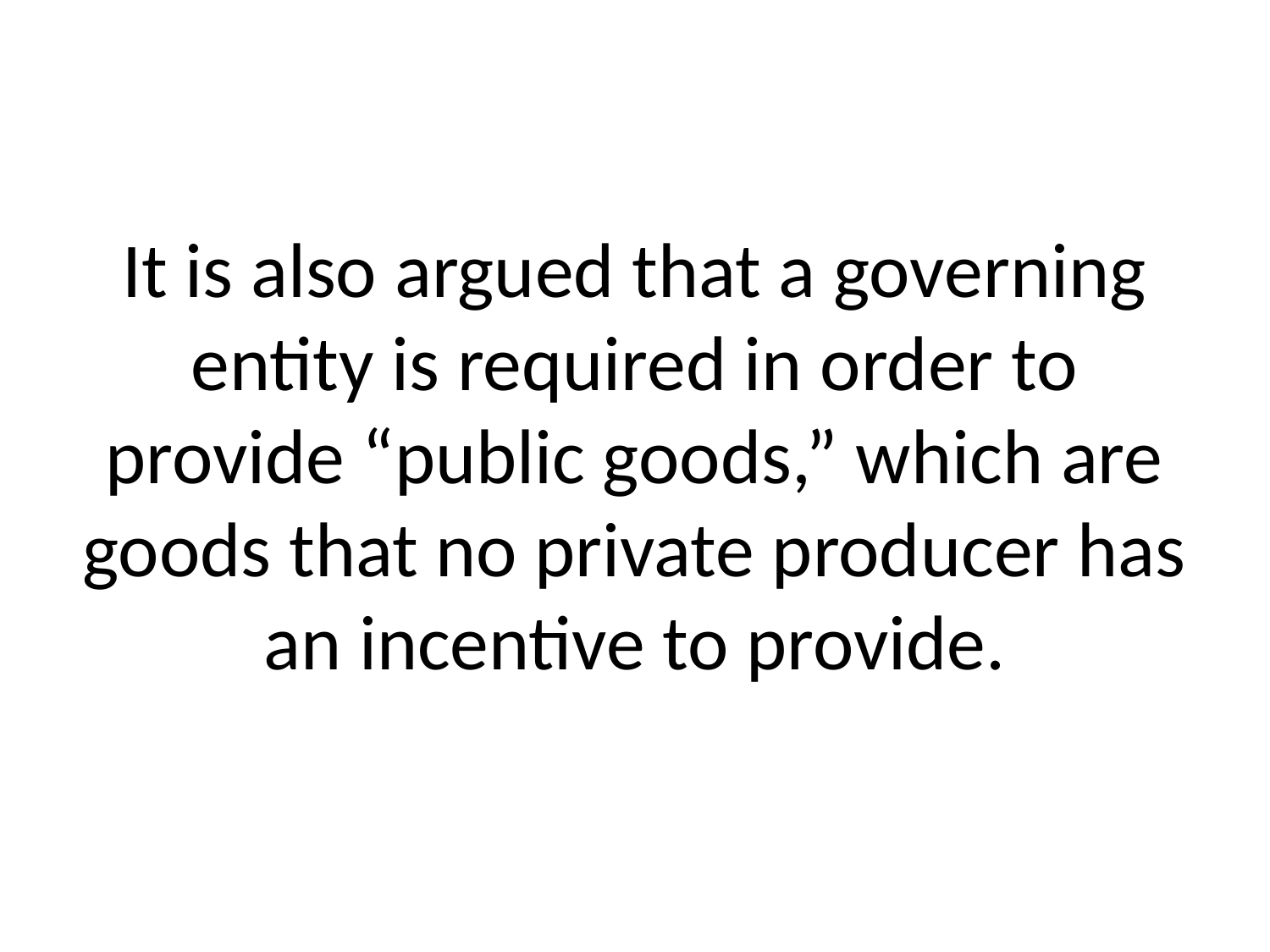

# It is also argued that a governing entity is required in order to provide “public goods,” which are goods that no private producer has an incentive to provide.